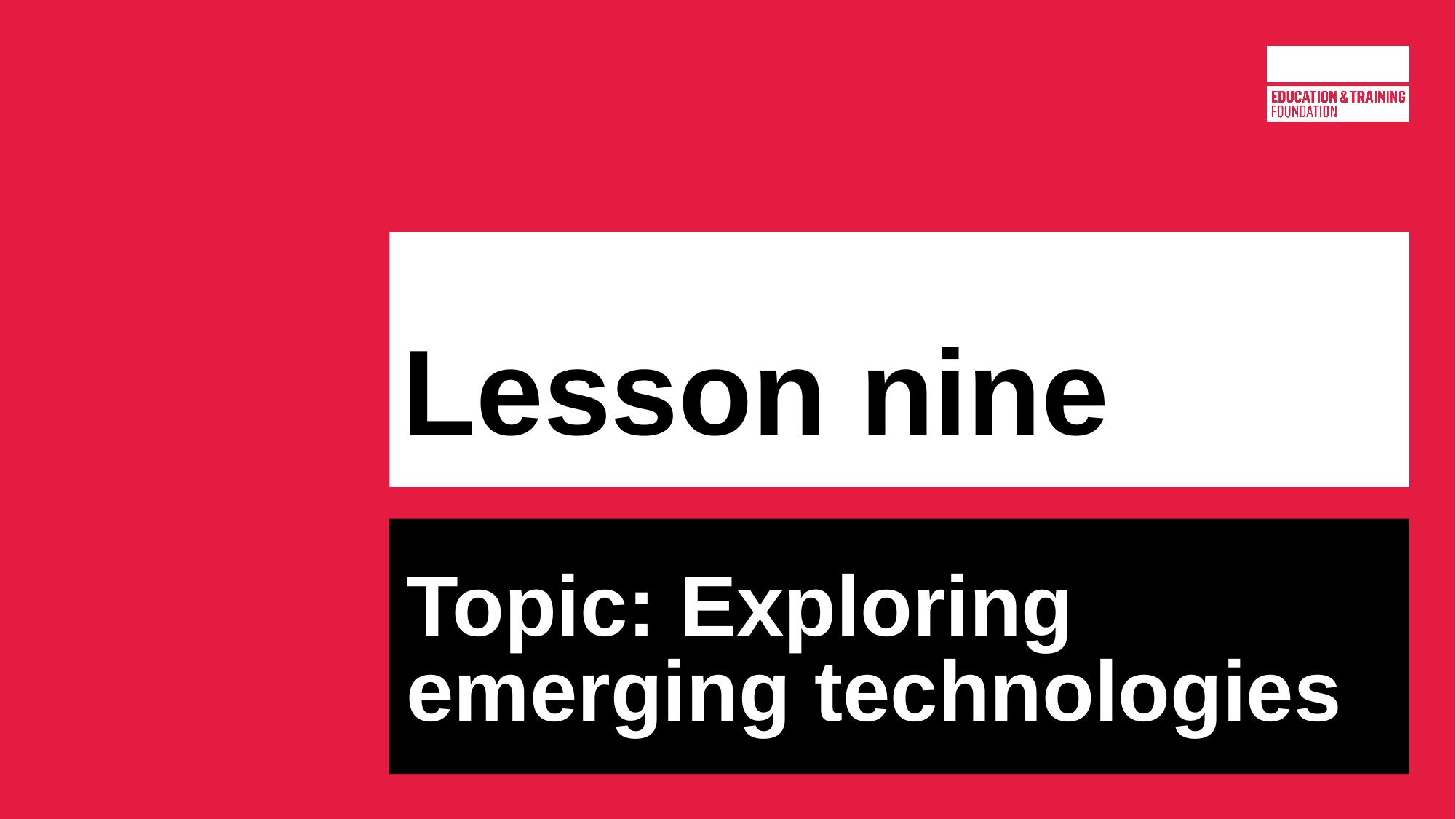

# Lesson nine
Topic: Exploring emerging technologies